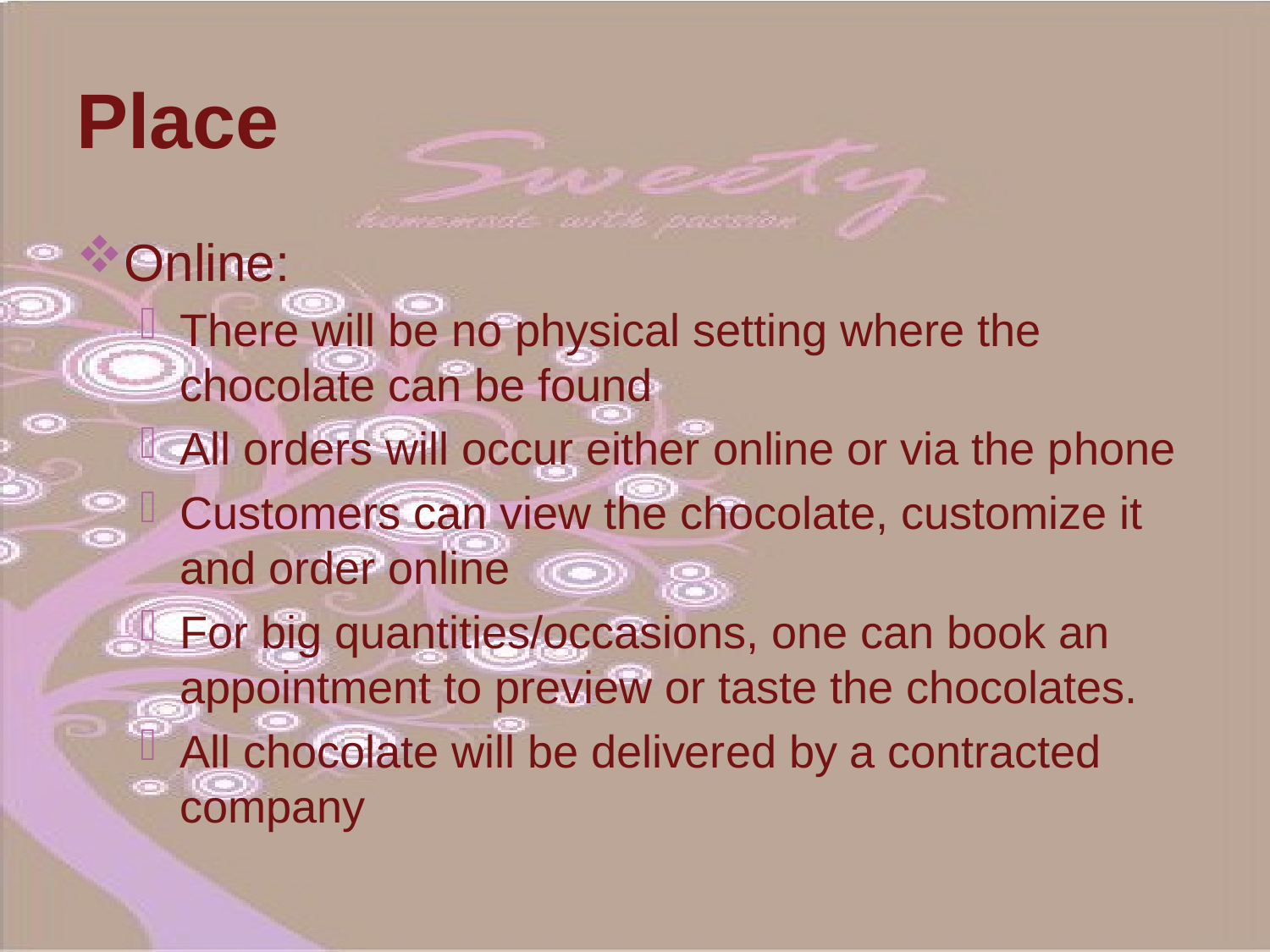

# Place
Online:
There will be no physical setting where the chocolate can be found
All orders will occur either online or via the phone
Customers can view the chocolate, customize it and order online
For big quantities/occasions, one can book an appointment to preview or taste the chocolates.
All chocolate will be delivered by a contracted company